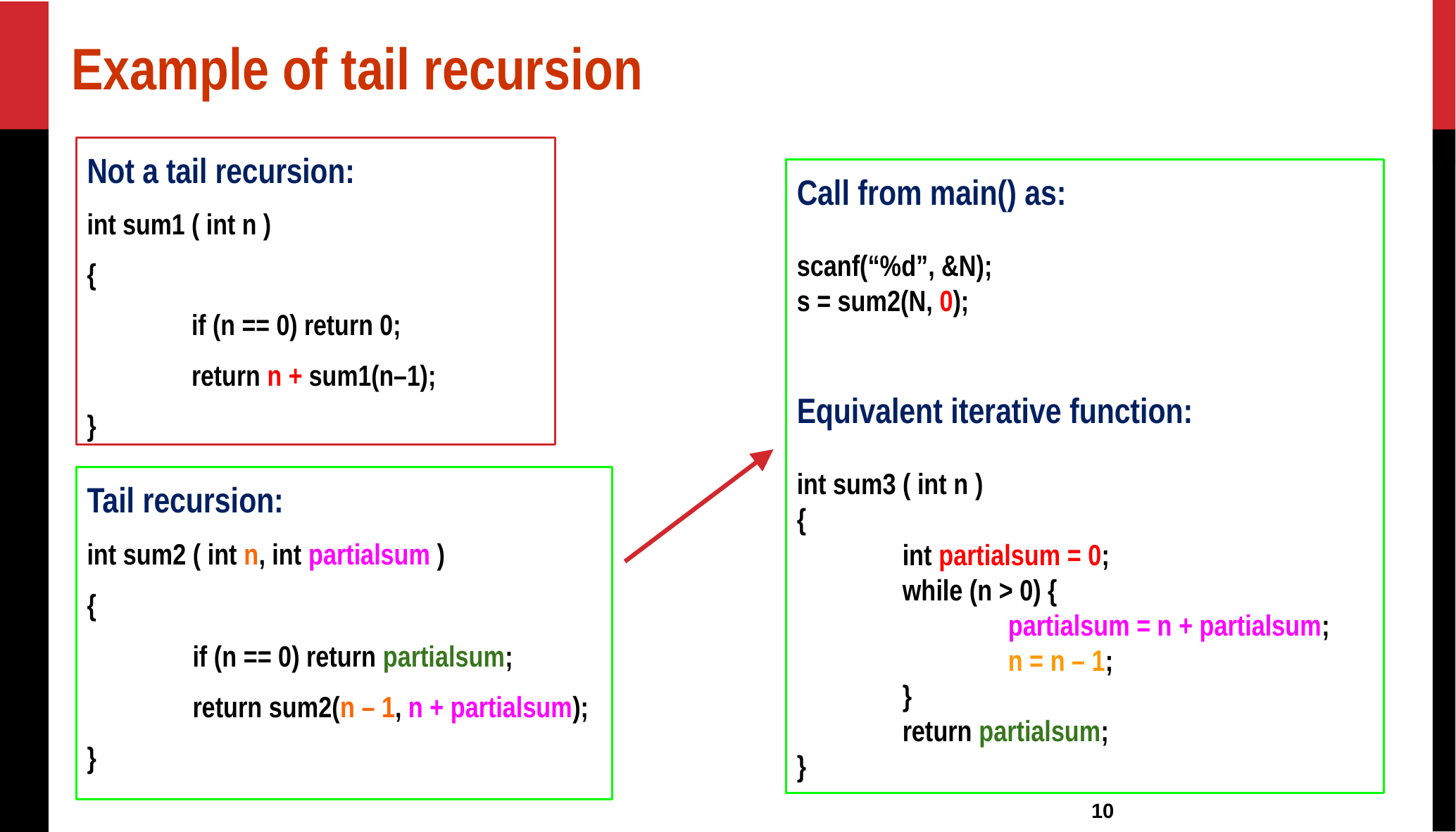

# Example of tail recursion
Not a tail recursion:
int sum1 ( int n )
{
	if (n == 0) return 0;
	return n + sum1(n–1);
}
Call from main() as:

scanf(“%d”, &N);
s = sum2(N, 0);

Equivalent iterative function:

int sum3 ( int n )
{
	int partialsum = 0;
	while (n > 0) {
		partialsum = n + partialsum;
		n = n – 1;
	}
	return partialsum;
}
Tail recursion:
int sum2 ( int n, int partialsum )
{
	if (n == 0) return partialsum;
	return sum2(n – 1, n + partialsum);
}

10